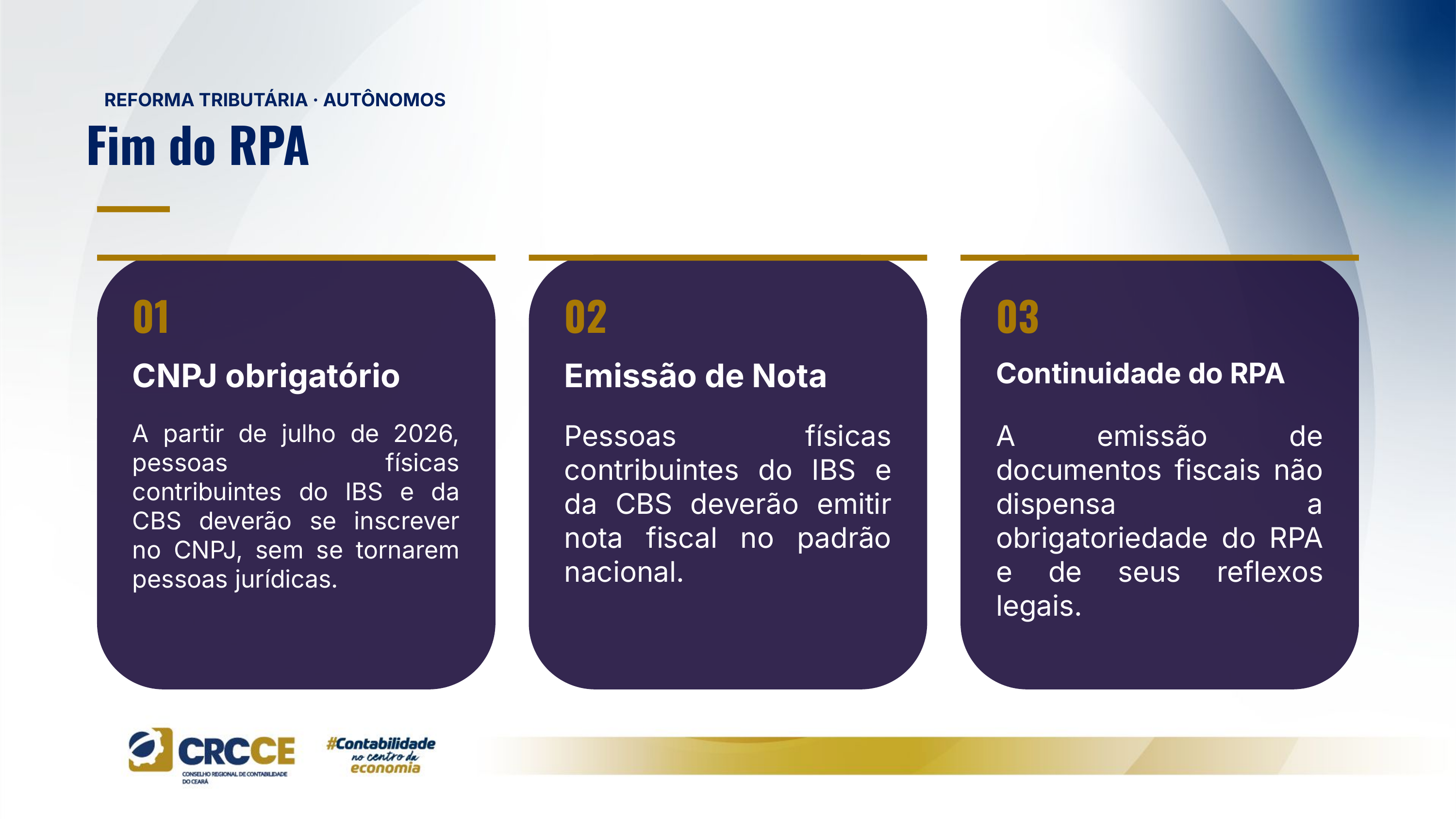

REFORMA TRIBUTÁRIA · AUTÔNOMOS
Fim do RPA

01
02
03
CNPJ obrigatório
Emissão de Nota
Continuidade do RPA
A partir de julho de 2026, pessoas físicas contribuintes do IBS e da CBS deverão se inscrever no CNPJ, sem se tornarem pessoas jurídicas.
Pessoas físicas contribuintes do IBS e da CBS deverão emitir nota fiscal no padrão nacional.
A emissão de documentos fiscais não dispensa a obrigatoriedade do RPA e de seus reflexos legais.